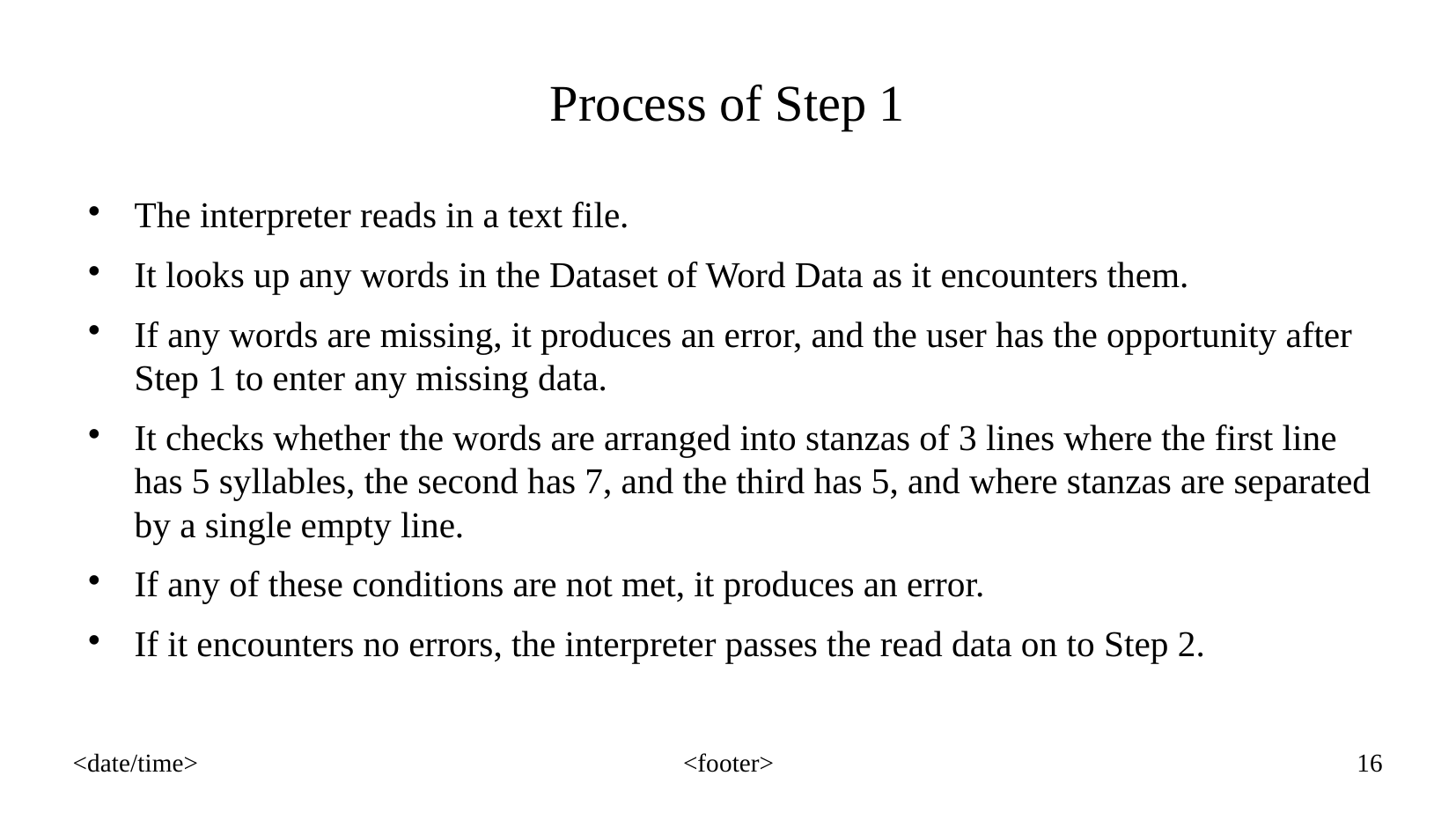

Process of Step 1
The interpreter reads in a text file.
It looks up any words in the Dataset of Word Data as it encounters them.
If any words are missing, it produces an error, and the user has the opportunity after Step 1 to enter any missing data.
It checks whether the words are arranged into stanzas of 3 lines where the first line has 5 syllables, the second has 7, and the third has 5, and where stanzas are separated by a single empty line.
If any of these conditions are not met, it produces an error.
If it encounters no errors, the interpreter passes the read data on to Step 2.